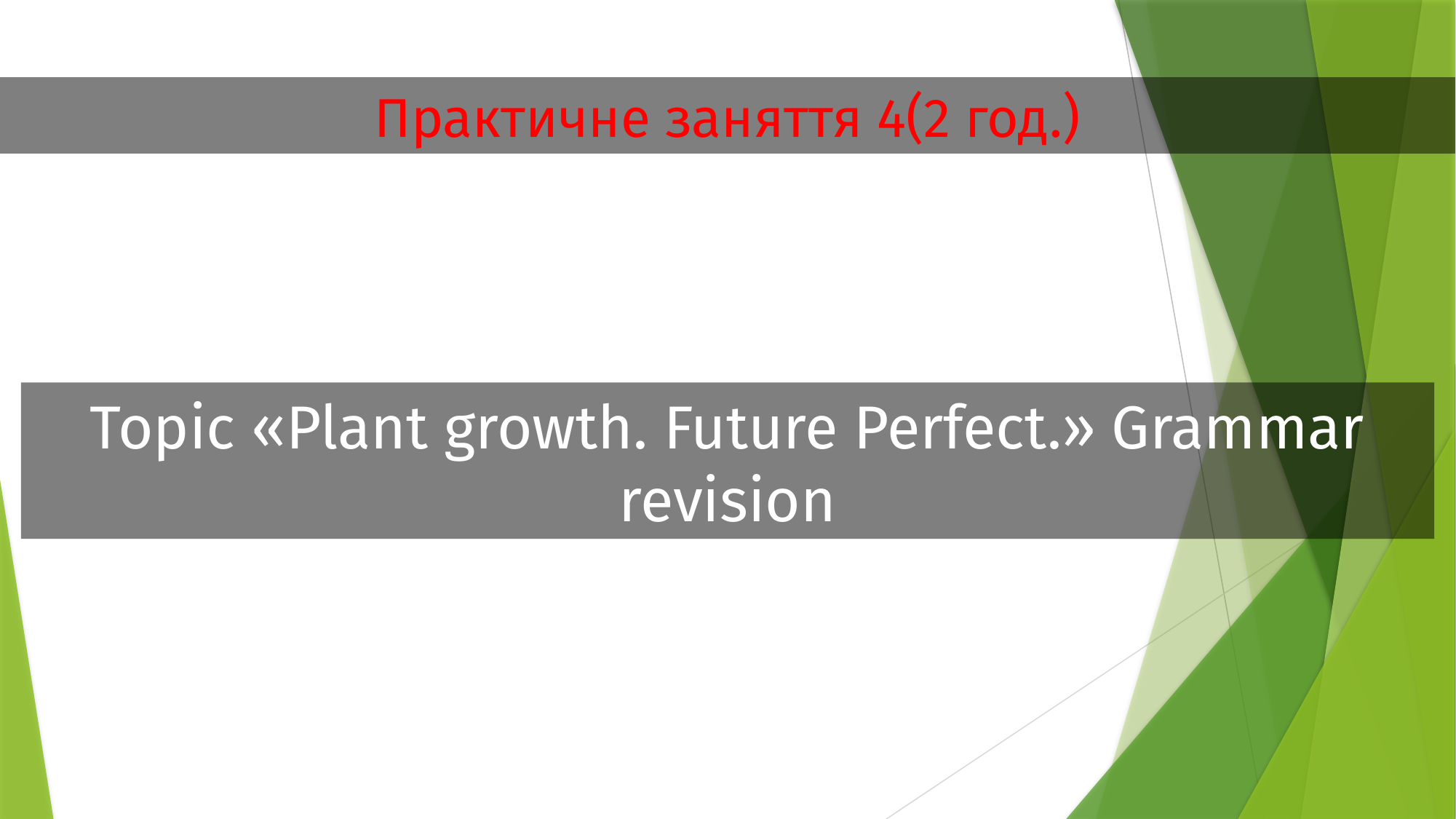

Практичне заняття 4(2 год.)
Topic «Plant growth. Future Perfect.» Grammar revision